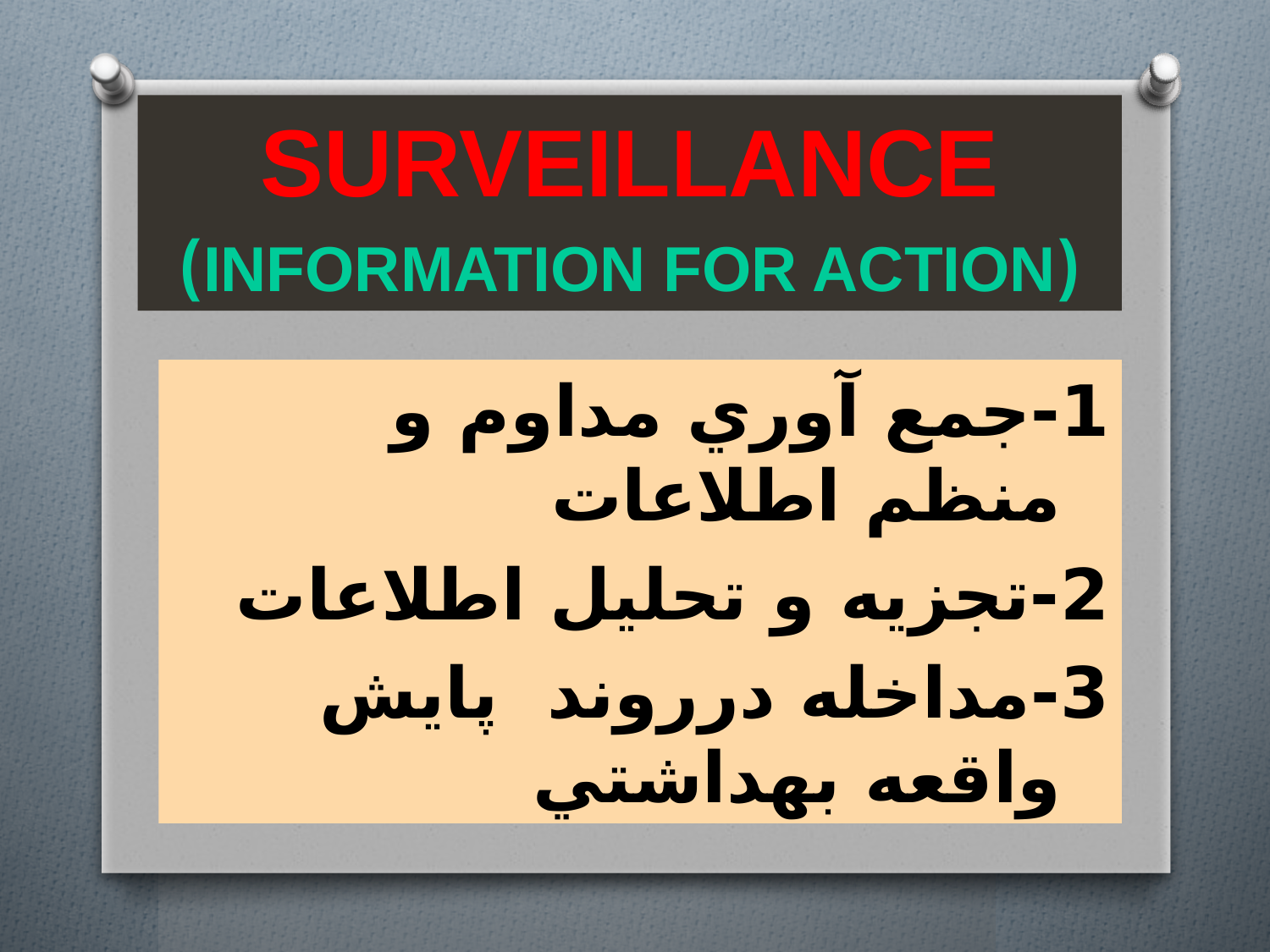

SURVEILLANCE
(INFORMATION FOR ACTION)
1-جمع آوري مداوم و منظم اطلاعات
2-تجزيه و تحليل اطلاعات
3-مداخله درروند  پايش واقعه بهداشتي